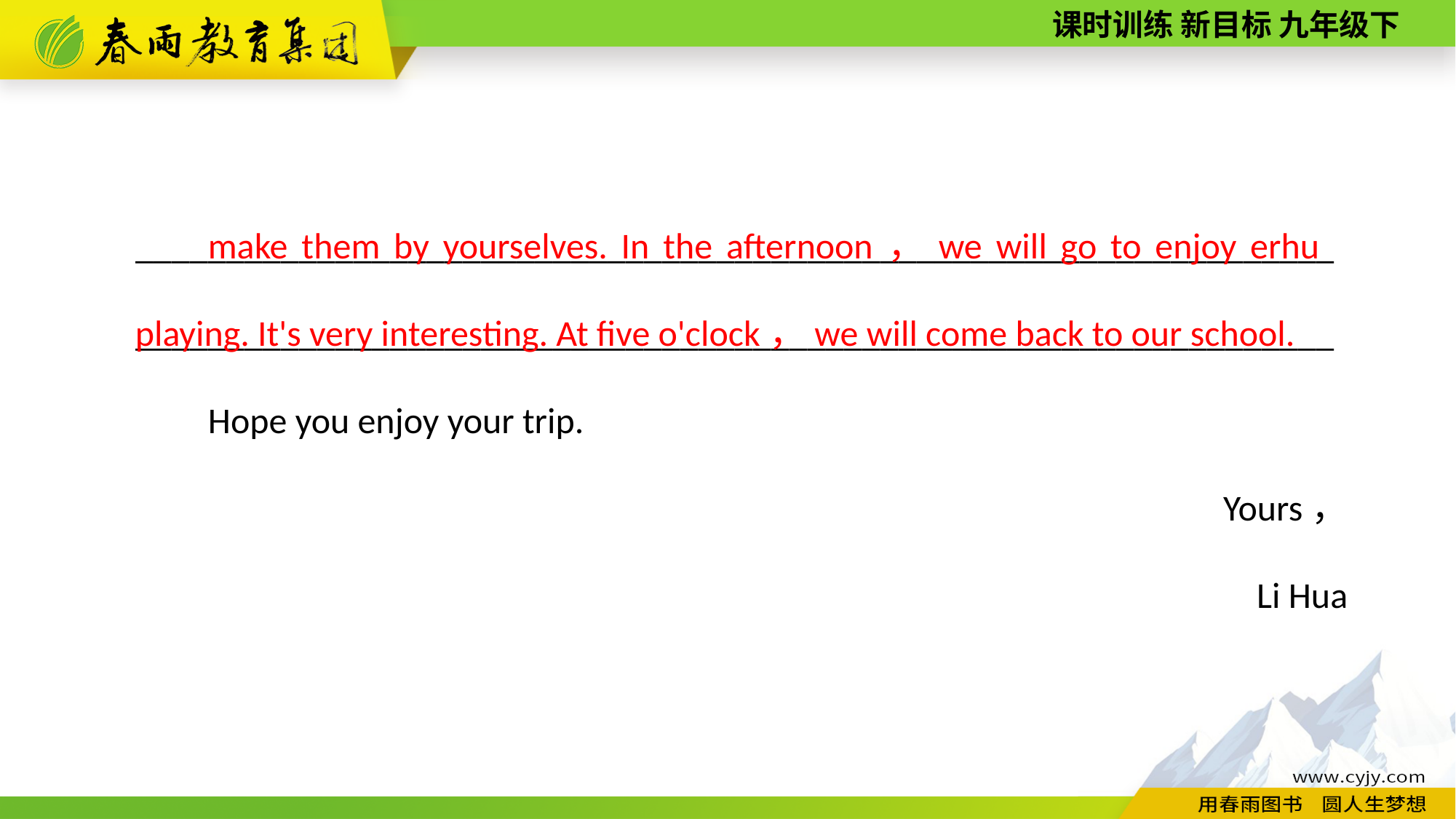

__________________________________________________________________
__________________________________________________________________
Hope you enjoy your trip.
Yours，
Li Hua
make them by yourselves. In the afternoon，we will go to enjoy erhu playing. It's very interesting. At five o'clock，we will come back to our school.